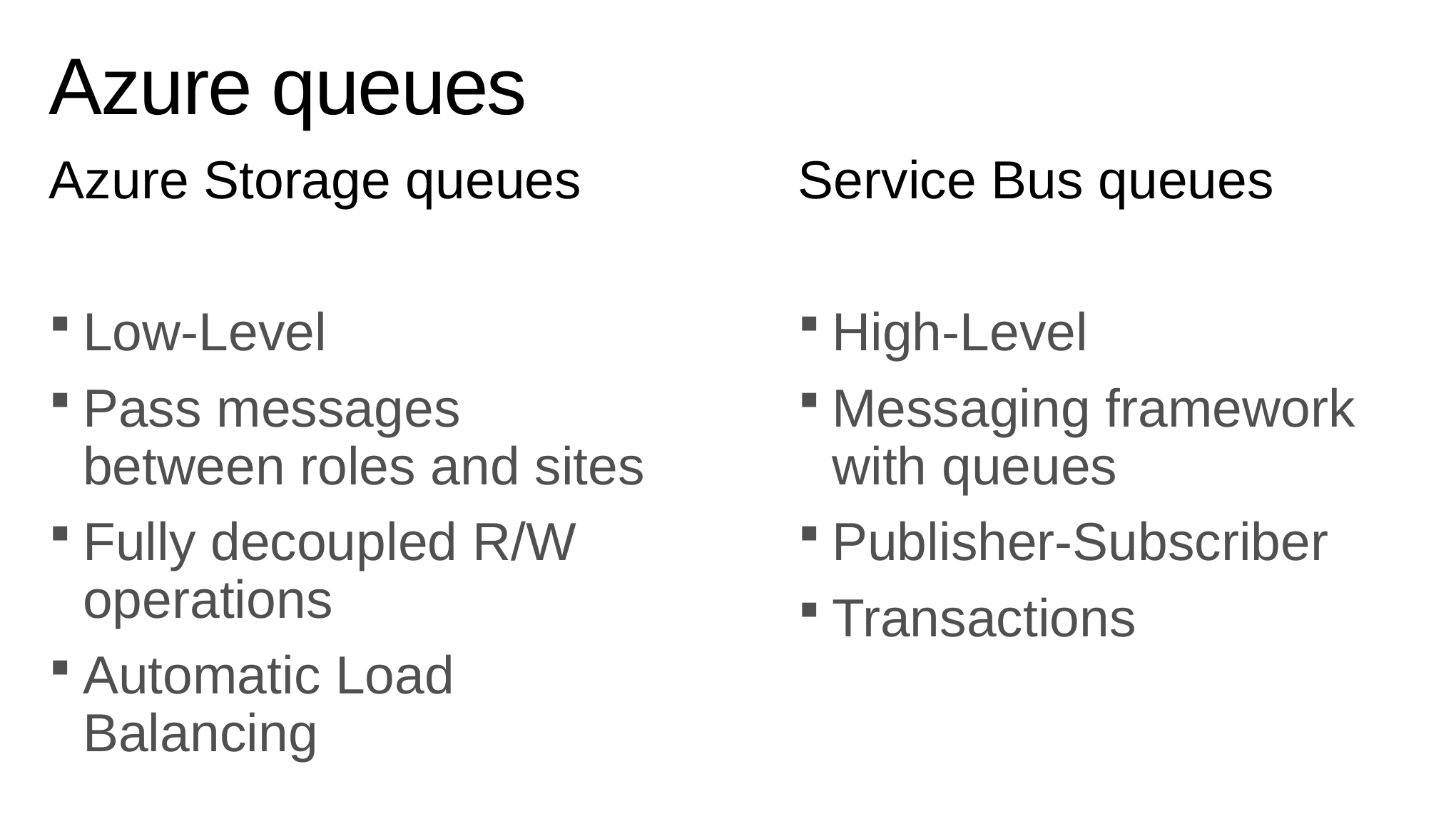

# Azure queues
Azure Storage queues

Low-Level
Pass messages between roles and sites
Fully decoupled R/W operations
Automatic Load Balancing

Service Bus queues

High-Level
Messaging framework with queues
Publisher-Subscriber
Transactions